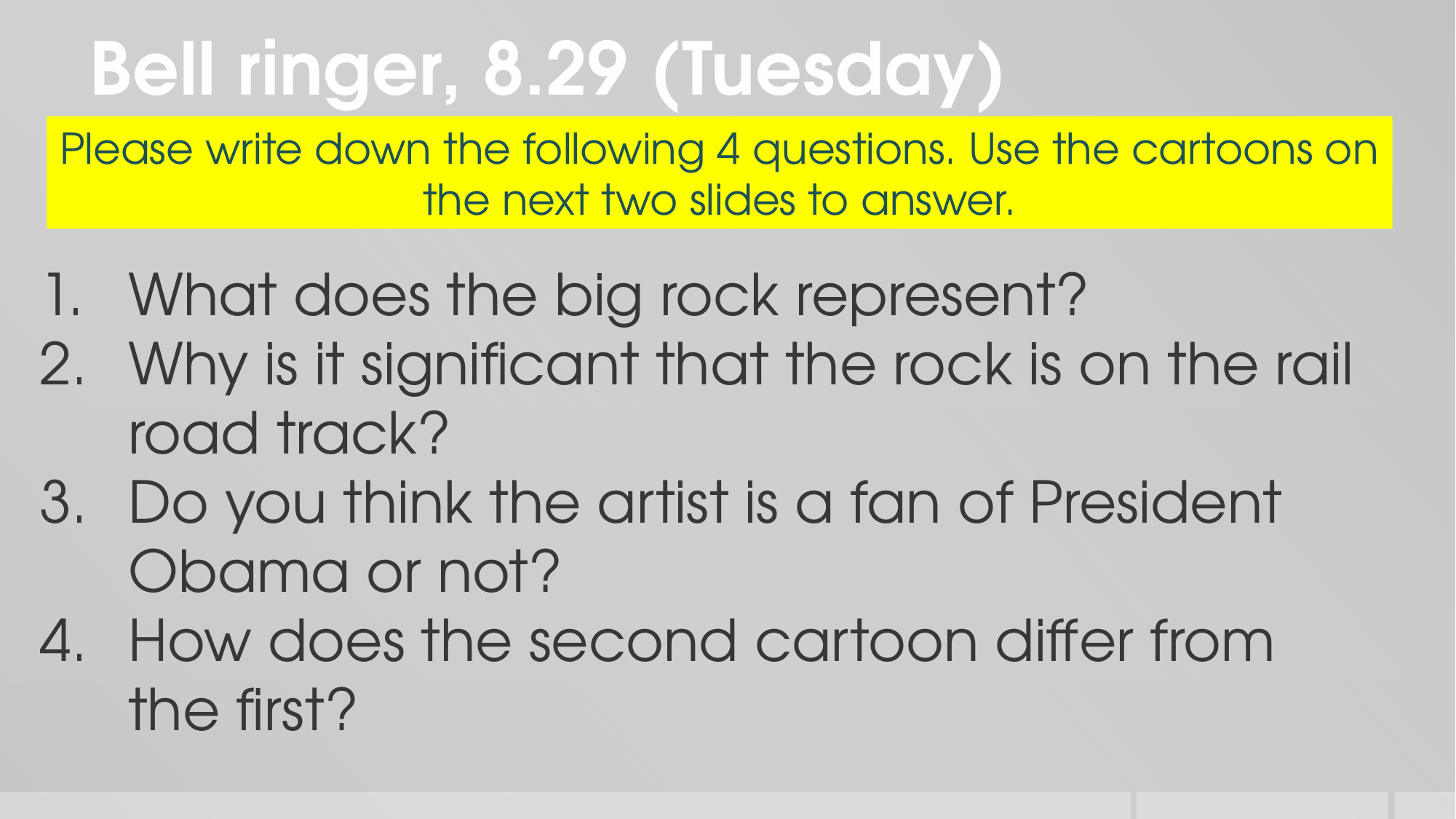

Bell ringer, 8.29 (Tuesday)
Please write down the following 4 questions. Use the cartoons on the next two slides to answer.
What does the big rock represent?
Why is it significant that the rock is on the rail road track?
Do you think the artist is a fan of President Obama or not?
How does the second cartoon differ from the first?